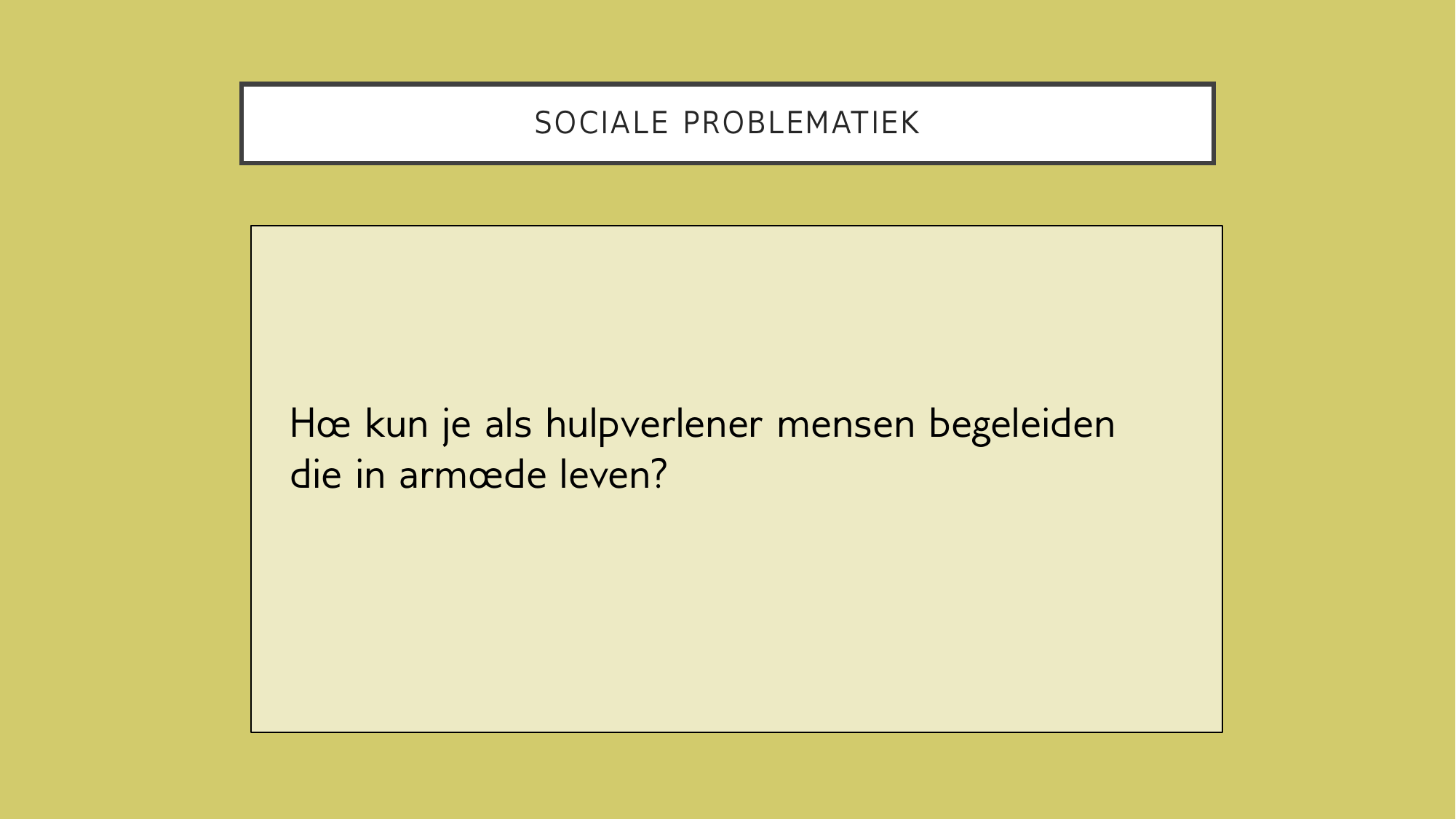

# Sociale problematiek

Hoe kun je als hulpverlener mensen begeleiden die in armoede leven?